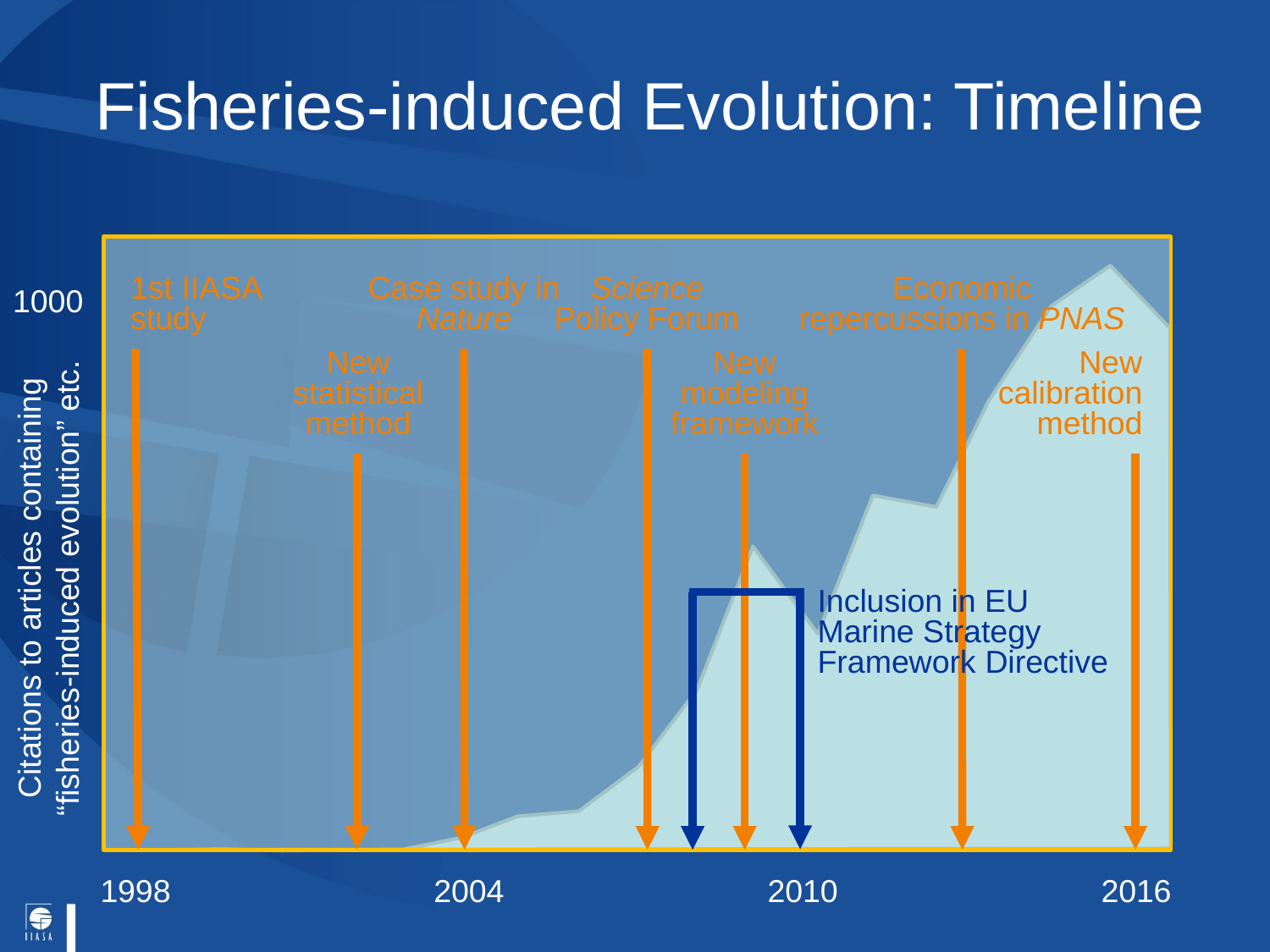

# Fisheries-induced Evolution: Timeline

1st IIASA
study
Case study in
Nature
Science
Policy Forum
Economic
repercussions in PNAS
1000
New calibration method
New statistical method
New modeling framework
Citations to articles containing
“fisheries-induced evolution” etc.
Inclusion in EU Marine Strategy Framework Directive
1998
2004
2010
2016